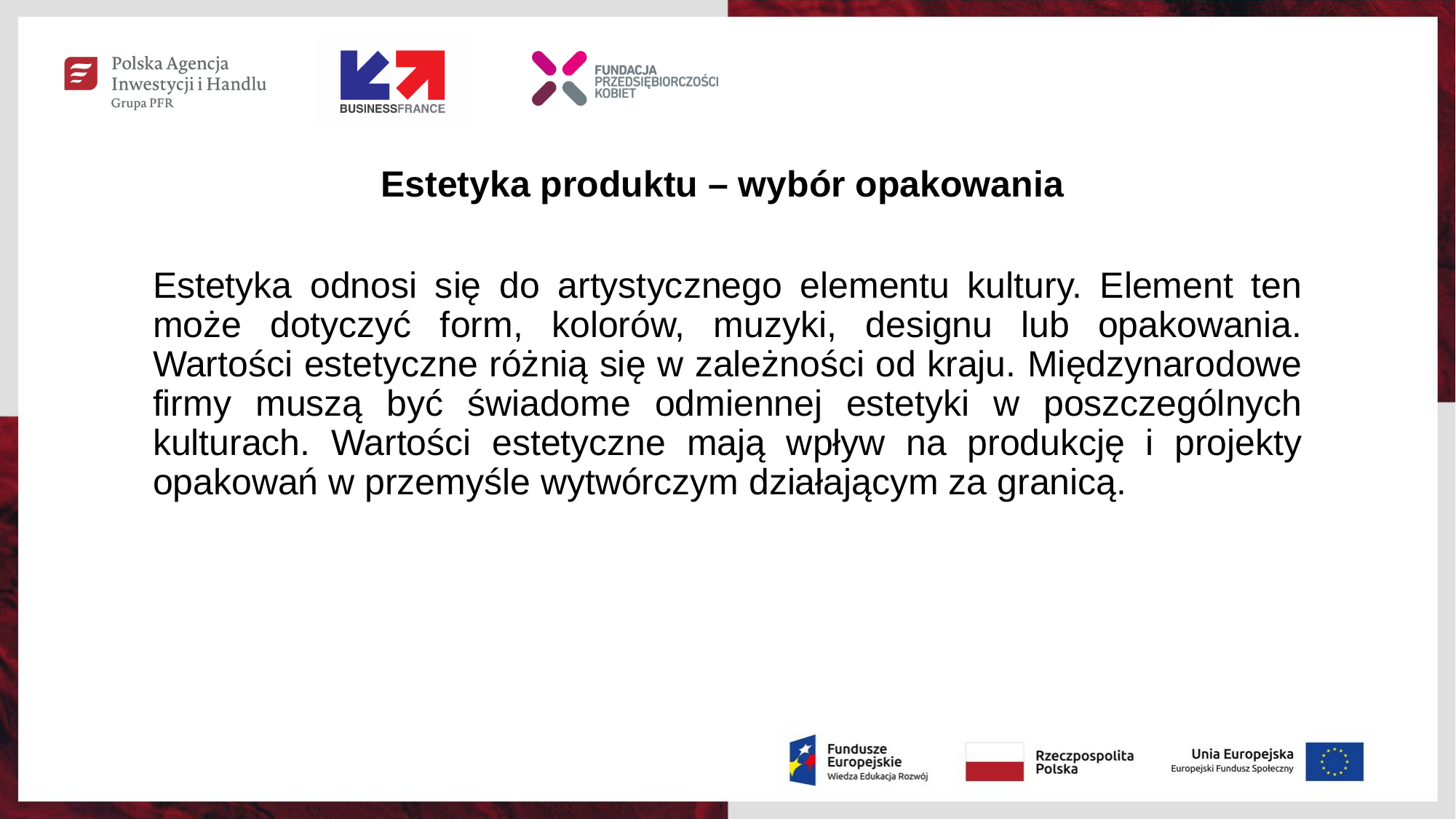

# Estetyka produktu – wybór opakowania
Estetyka odnosi się do artystycznego elementu kultury. Element ten może dotyczyć form, kolorów, muzyki, designu lub opakowania. Wartości estetyczne różnią się w zależności od kraju. Międzynarodowe firmy muszą być świadome odmiennej estetyki w poszczególnych kulturach. Wartości estetyczne mają wpływ na produkcję i projekty opakowań w przemyśle wytwórczym działającym za granicą.